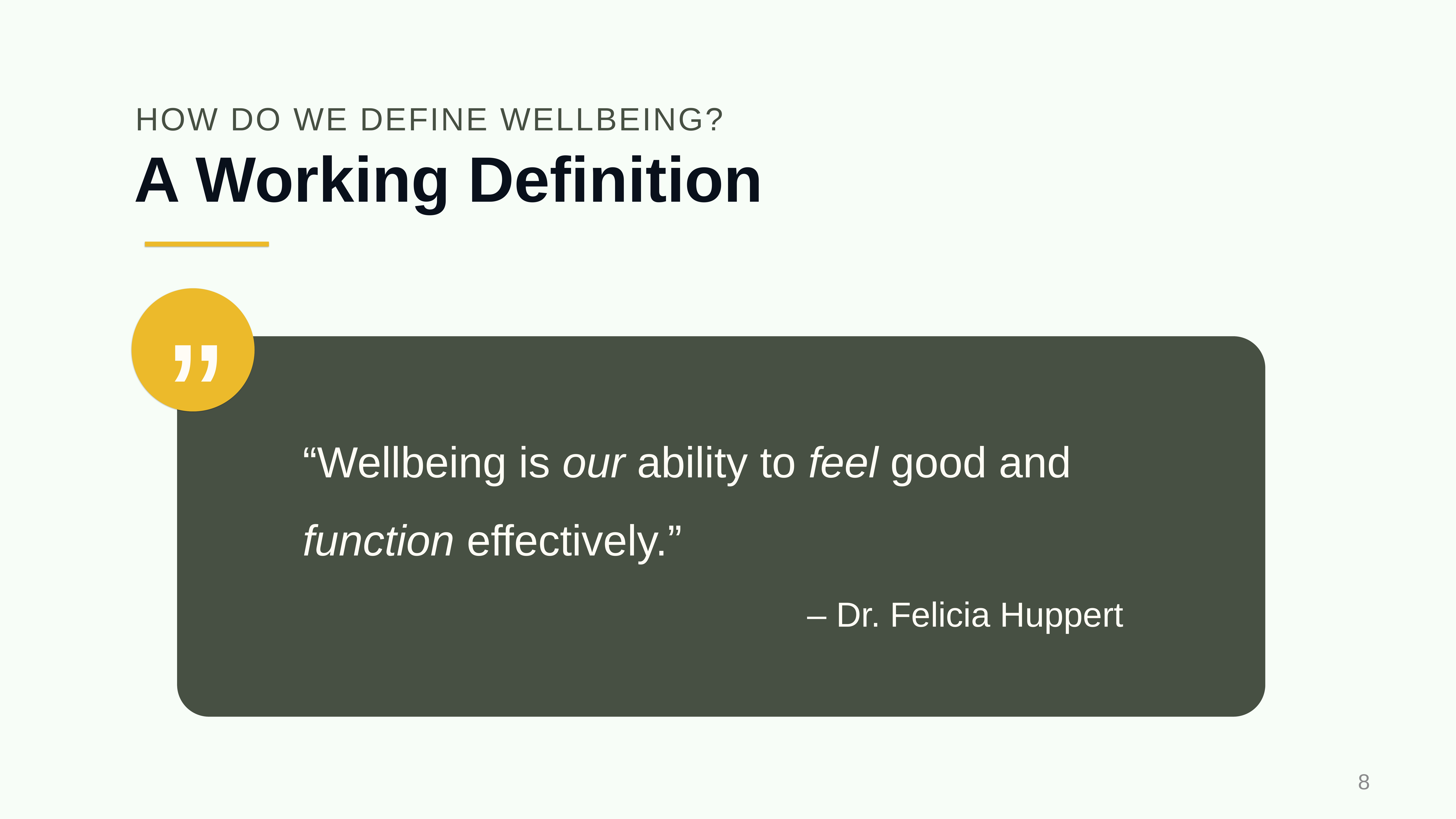

HOW DO WE DEFINE WELLBEING?
# A Working Definition

”

“Wellbeing is our ability to feel good and function effectively.”
– Dr. Felicia Huppert
8